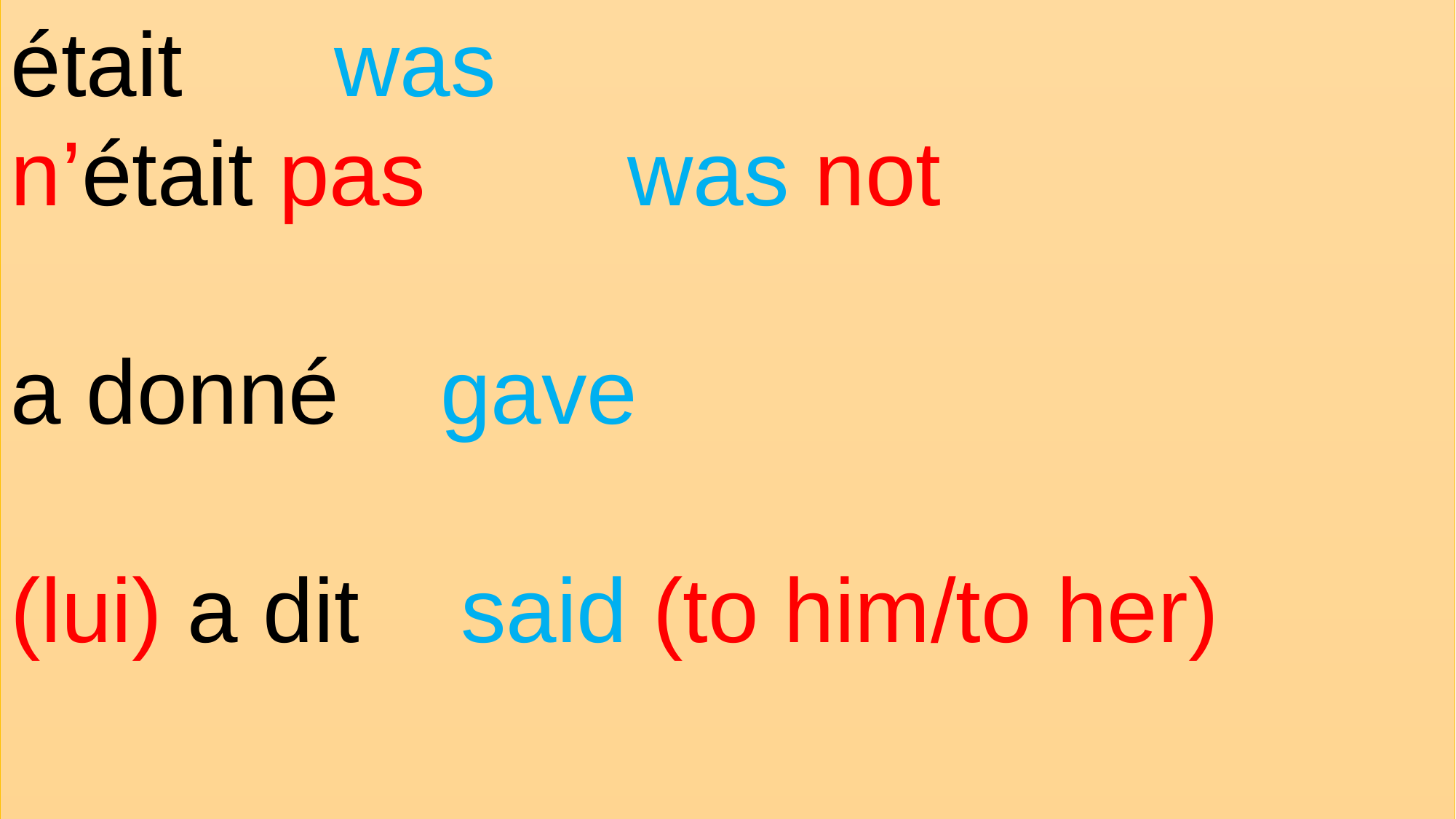

était      was
n’était pas        was not

a donné    gave

(lui) a dit    said (to him/to her)